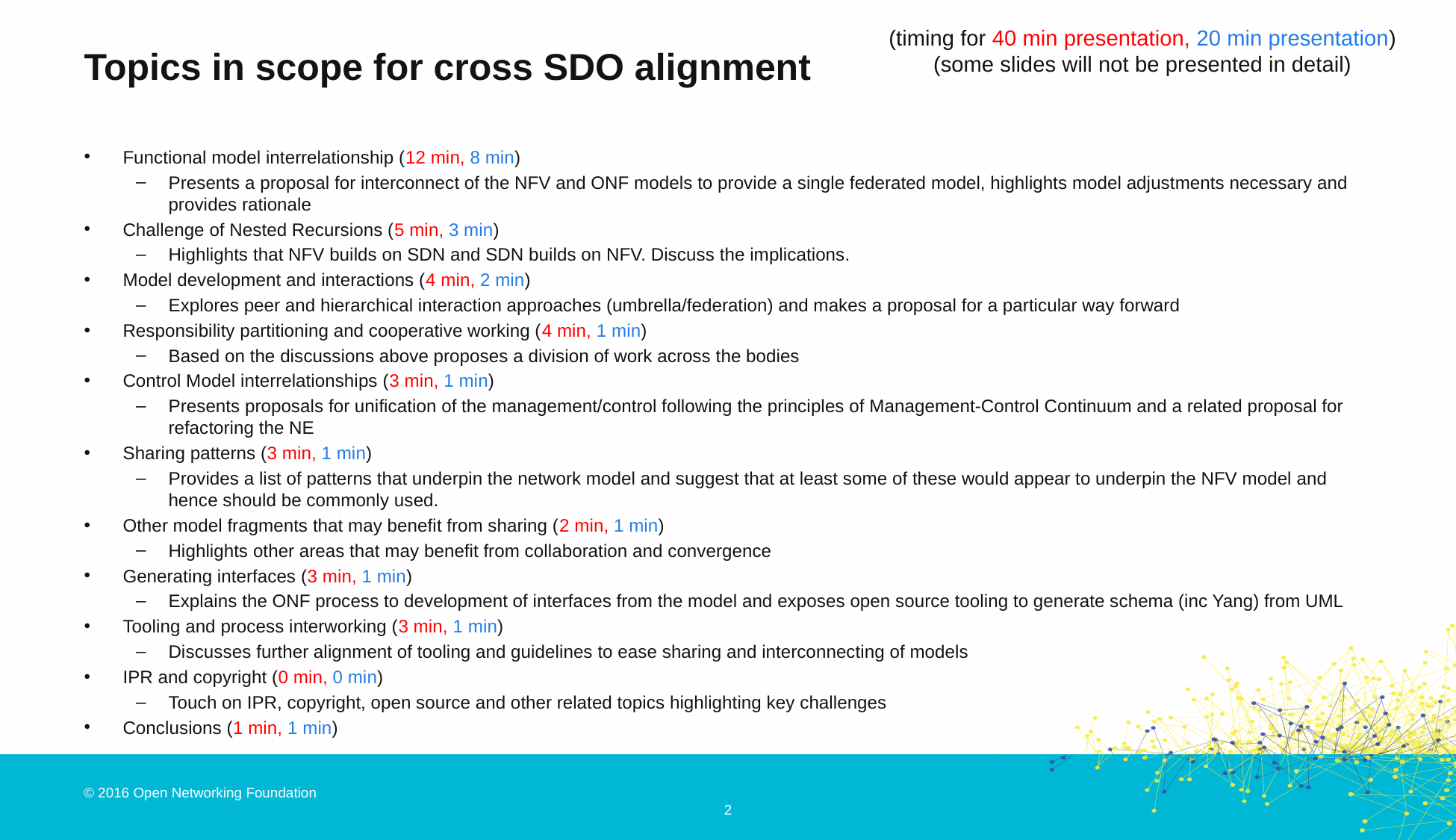

(timing for 40 min presentation, 20 min presentation)
(some slides will not be presented in detail)
# Topics in scope for cross SDO alignment
Functional model interrelationship (12 min, 8 min)
Presents a proposal for interconnect of the NFV and ONF models to provide a single federated model, highlights model adjustments necessary and provides rationale
Challenge of Nested Recursions (5 min, 3 min)
Highlights that NFV builds on SDN and SDN builds on NFV. Discuss the implications.
Model development and interactions (4 min, 2 min)
Explores peer and hierarchical interaction approaches (umbrella/federation) and makes a proposal for a particular way forward
Responsibility partitioning and cooperative working (4 min, 1 min)
Based on the discussions above proposes a division of work across the bodies
Control Model interrelationships (3 min, 1 min)
Presents proposals for unification of the management/control following the principles of Management-Control Continuum and a related proposal for refactoring the NE
Sharing patterns (3 min, 1 min)
Provides a list of patterns that underpin the network model and suggest that at least some of these would appear to underpin the NFV model and hence should be commonly used.
Other model fragments that may benefit from sharing (2 min, 1 min)
Highlights other areas that may benefit from collaboration and convergence
Generating interfaces (3 min, 1 min)
Explains the ONF process to development of interfaces from the model and exposes open source tooling to generate schema (inc Yang) from UML
Tooling and process interworking (3 min, 1 min)
Discusses further alignment of tooling and guidelines to ease sharing and interconnecting of models
IPR and copyright (0 min, 0 min)
Touch on IPR, copyright, open source and other related topics highlighting key challenges
Conclusions (1 min, 1 min)

2